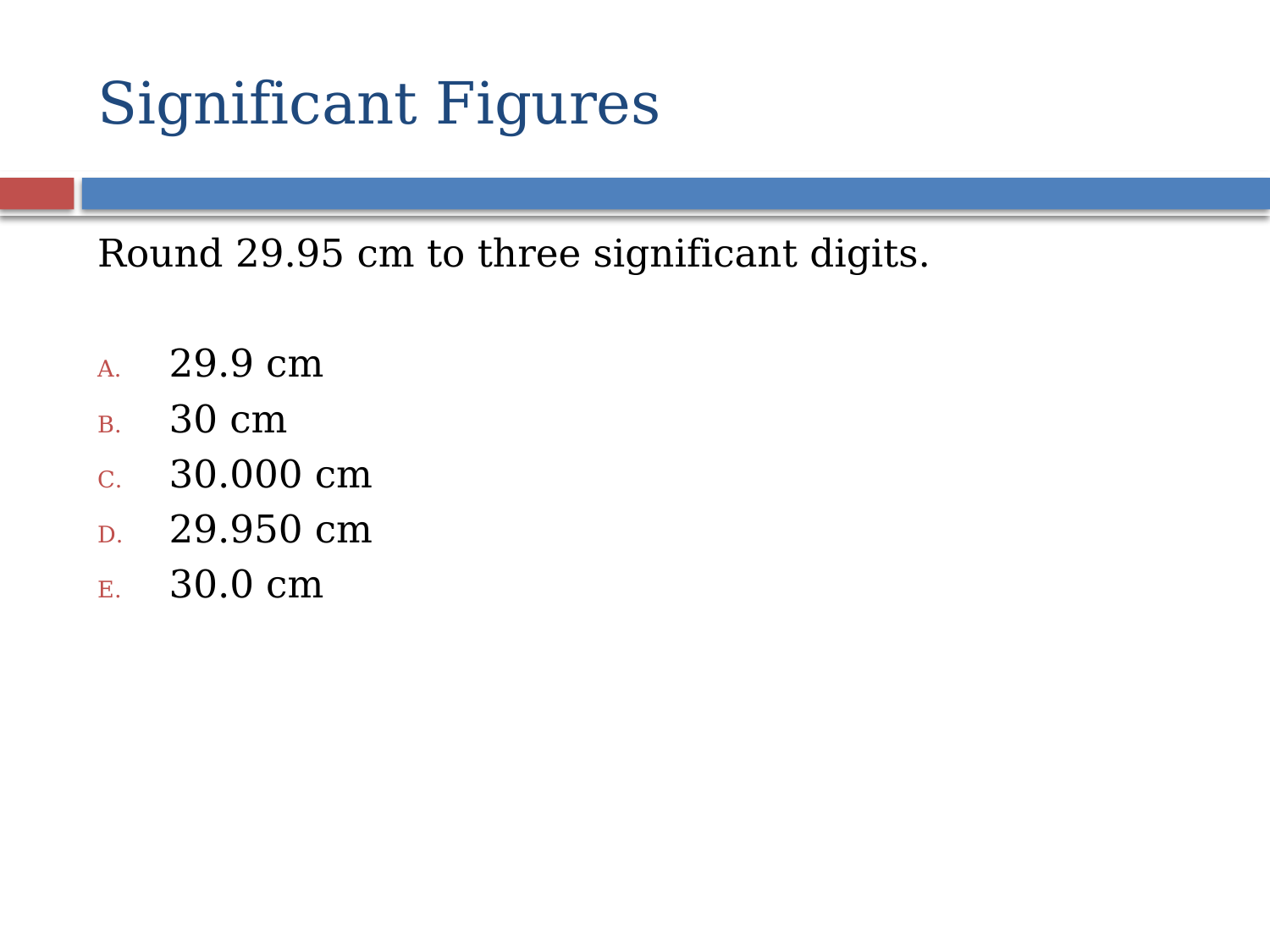

# Significant Figures
Round 29.95 cm to three significant digits.

29.9 cm
30 cm
30.000 cm
29.950 cm
30.0 cm